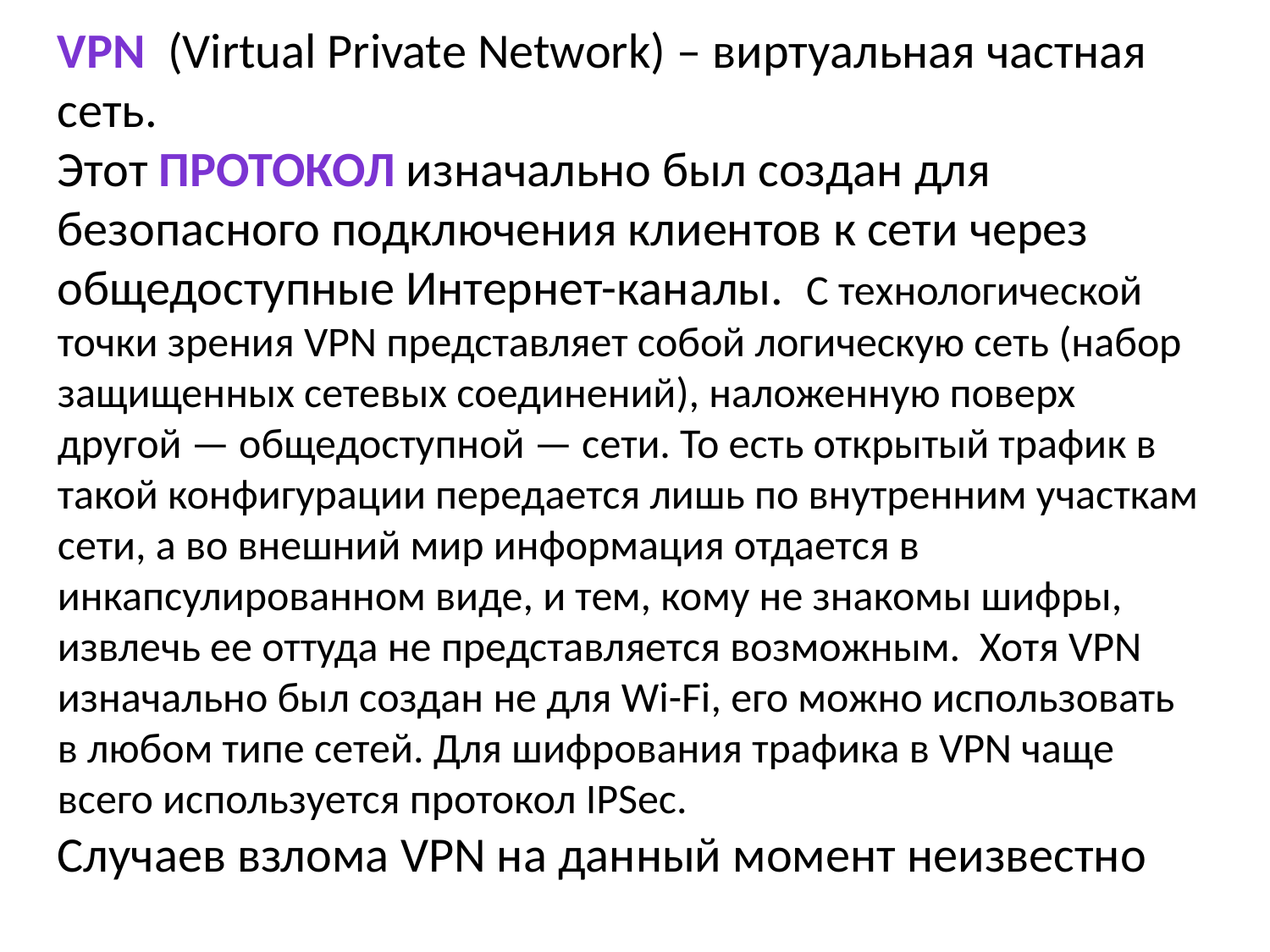

VPN  (Virtual Private Network) – виртуальная частная сеть.
Этот протокол изначально был создан для безопасного подключения клиентов к сети через общедоступные Интернет-каналы.  С технологической точки зрения VPN представляет собой логическую сеть (набор защищенных сетевых соединений), наложенную поверх другой — общедоступной — сети. То есть открытый трафик в такой конфигурации передается лишь по внутренним участкам сети, а во внешний мир информация отдается в инкапсулированном виде, и тем, кому не знакомы шифры, извлечь ее оттуда не представляется возможным.  Хотя VPN изначально был создан не для Wi-Fi, его можно использовать в любом типе сетей. Для шифрования трафика в VPN чаще всего используется протокол IPSec.
Случаев взлома VPN на данный момент неизвестно